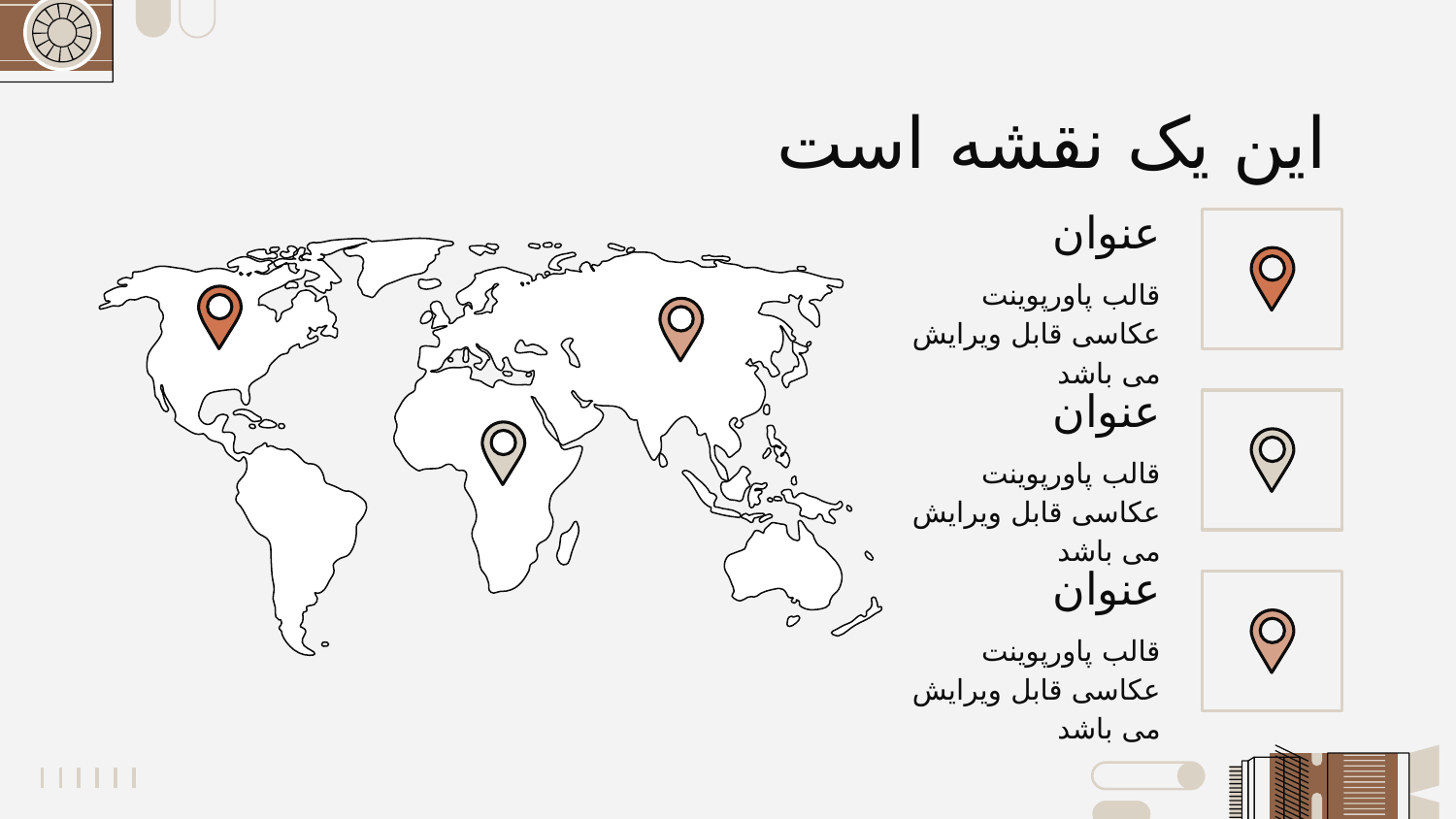

# این یک نقشه است
عنوان

قالب پاورپوینت عکاسی قابل ویرایش می باشد

عنوان

قالب پاورپوینت عکاسی قابل ویرایش می باشد
عنوان

قالب پاورپوینت عکاسی قابل ویرایش می باشد